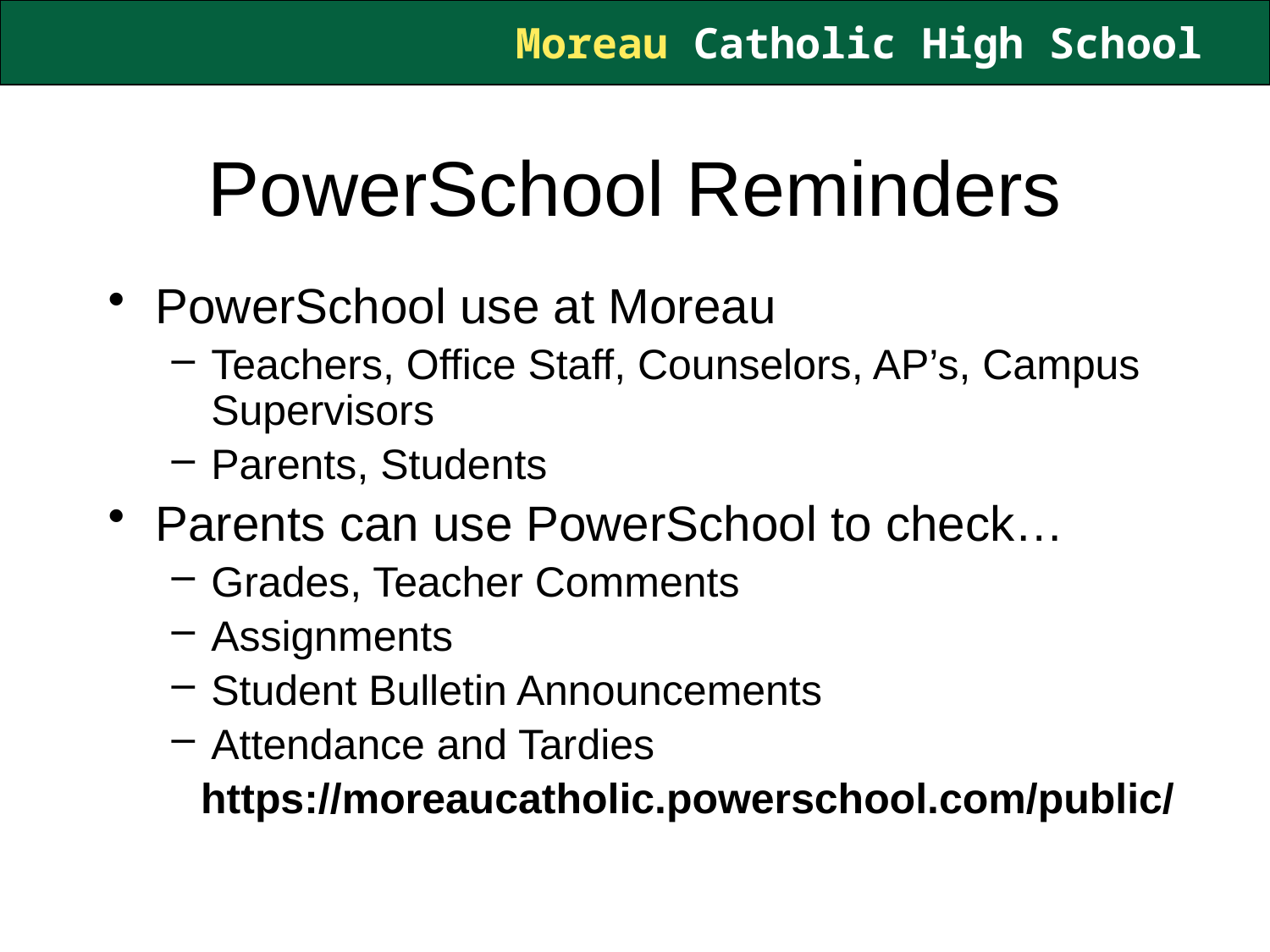

# PowerSchool Reminders
PowerSchool use at Moreau
Teachers, Office Staff, Counselors, AP’s, Campus Supervisors
Parents, Students
Parents can use PowerSchool to check…
Grades, Teacher Comments
Assignments
Student Bulletin Announcements
Attendance and Tardies
https://moreaucatholic.powerschool.com/public/